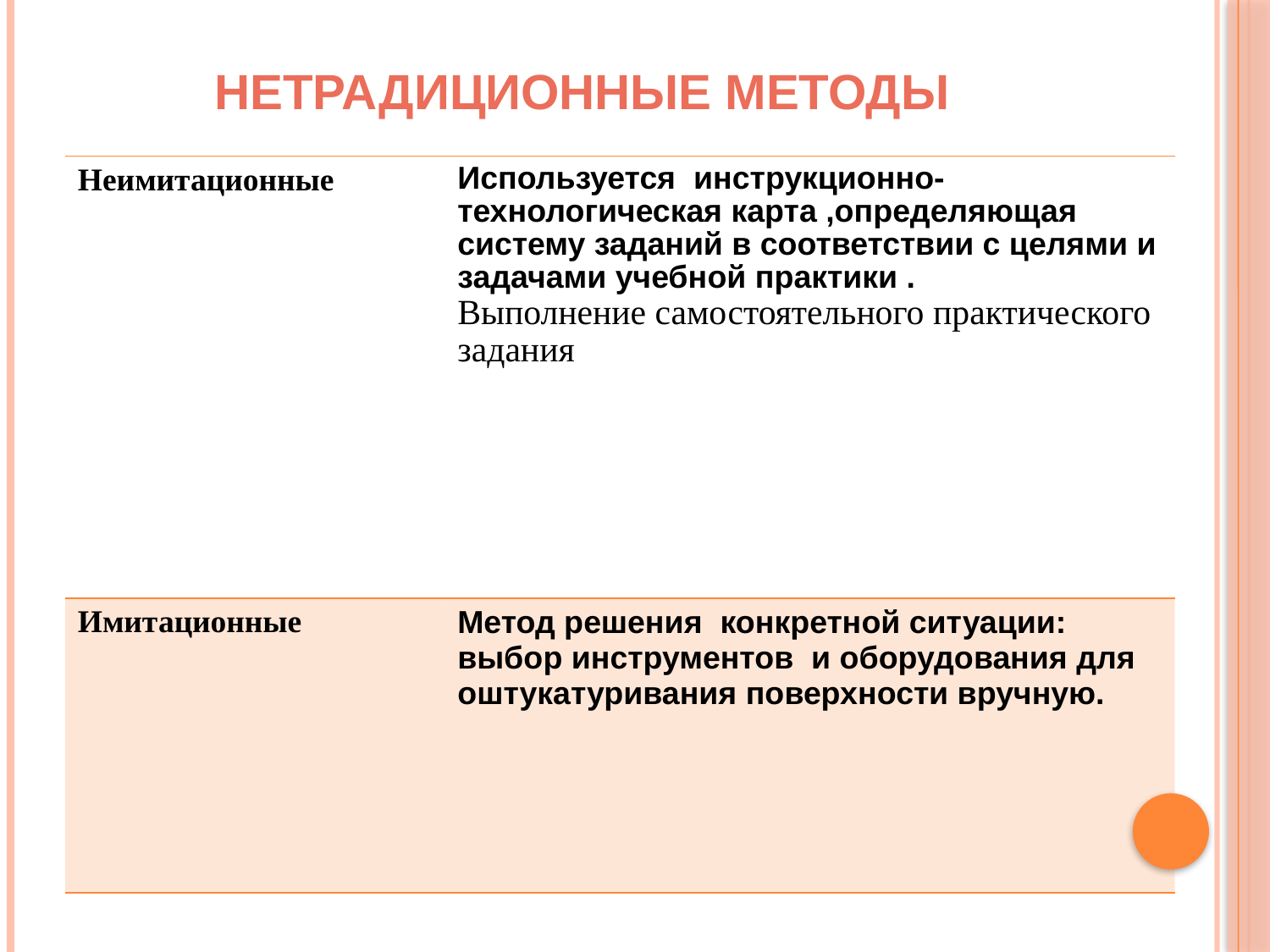

# Нетрадиционные методы
| Неимитационные | Используется инструкционно- технологическая карта ,определяющая систему заданий в соответствии с целями и задачами учебной практики . Выполнение самостоятельного практического задания |
| --- | --- |
| Имитационные | Метод решения конкретной ситуации: выбор инструментов и оборудования для оштукатуривания поверхности вручную. |